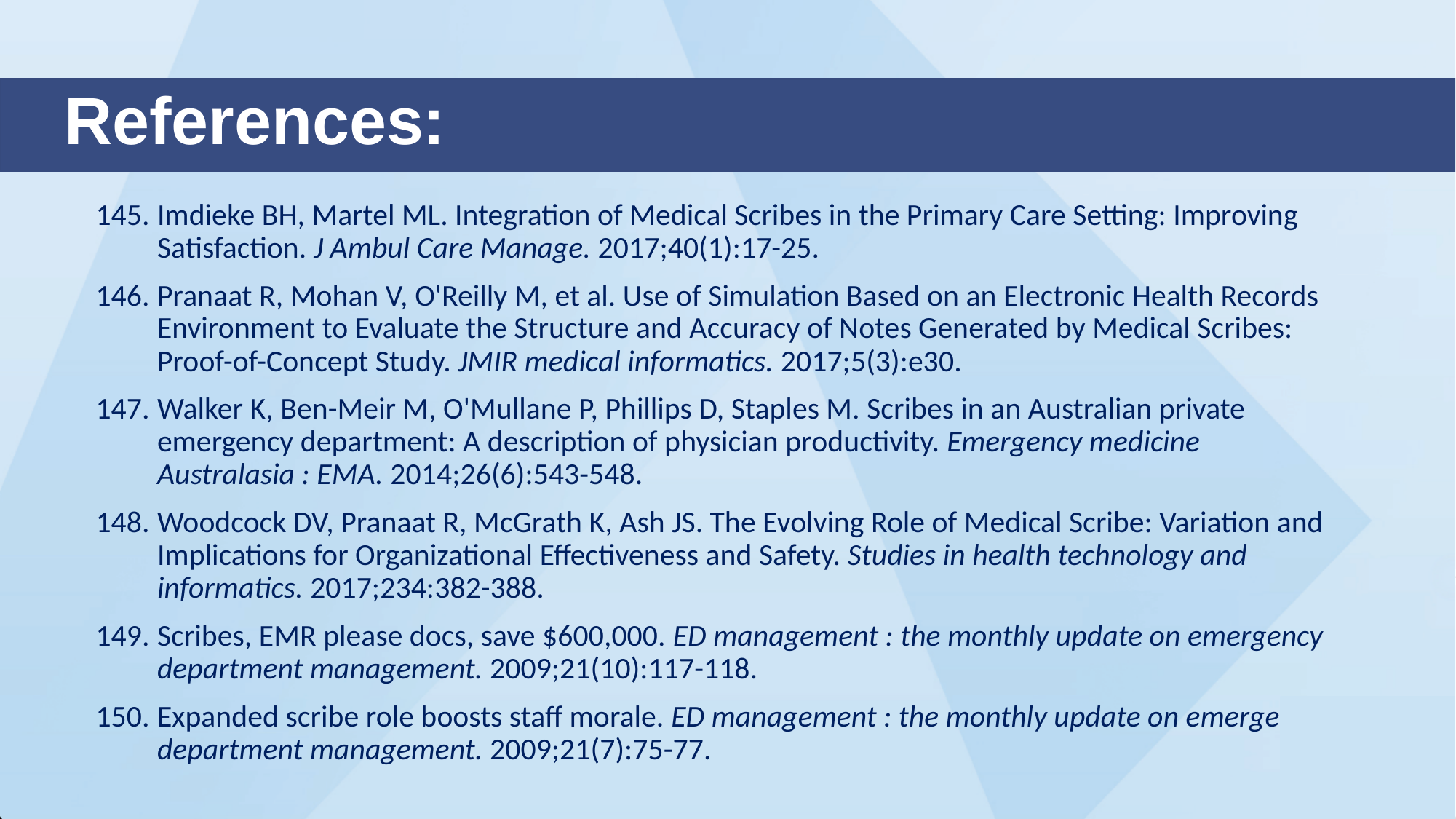

# References:
Imdieke BH, Martel ML. Integration of Medical Scribes in the Primary Care Setting: Improving Satisfaction. J Ambul Care Manage. 2017;40(1):17-25.
Pranaat R, Mohan V, O'Reilly M, et al. Use of Simulation Based on an Electronic Health Records Environment to Evaluate the Structure and Accuracy of Notes Generated by Medical Scribes: Proof-of-Concept Study. JMIR medical informatics. 2017;5(3):e30.
Walker K, Ben-Meir M, O'Mullane P, Phillips D, Staples M. Scribes in an Australian private emergency department: A description of physician productivity. Emergency medicine Australasia : EMA. 2014;26(6):543-548.
Woodcock DV, Pranaat R, McGrath K, Ash JS. The Evolving Role of Medical Scribe: Variation and Implications for Organizational Effectiveness and Safety. Studies in health technology and informatics. 2017;234:382-388.
Scribes, EMR please docs, save $600,000. ED management : the monthly update on emergency department management. 2009;21(10):117-118.
Expanded scribe role boosts staff morale. ED management : the monthly update on emergency department management. 2009;21(7):75-77.